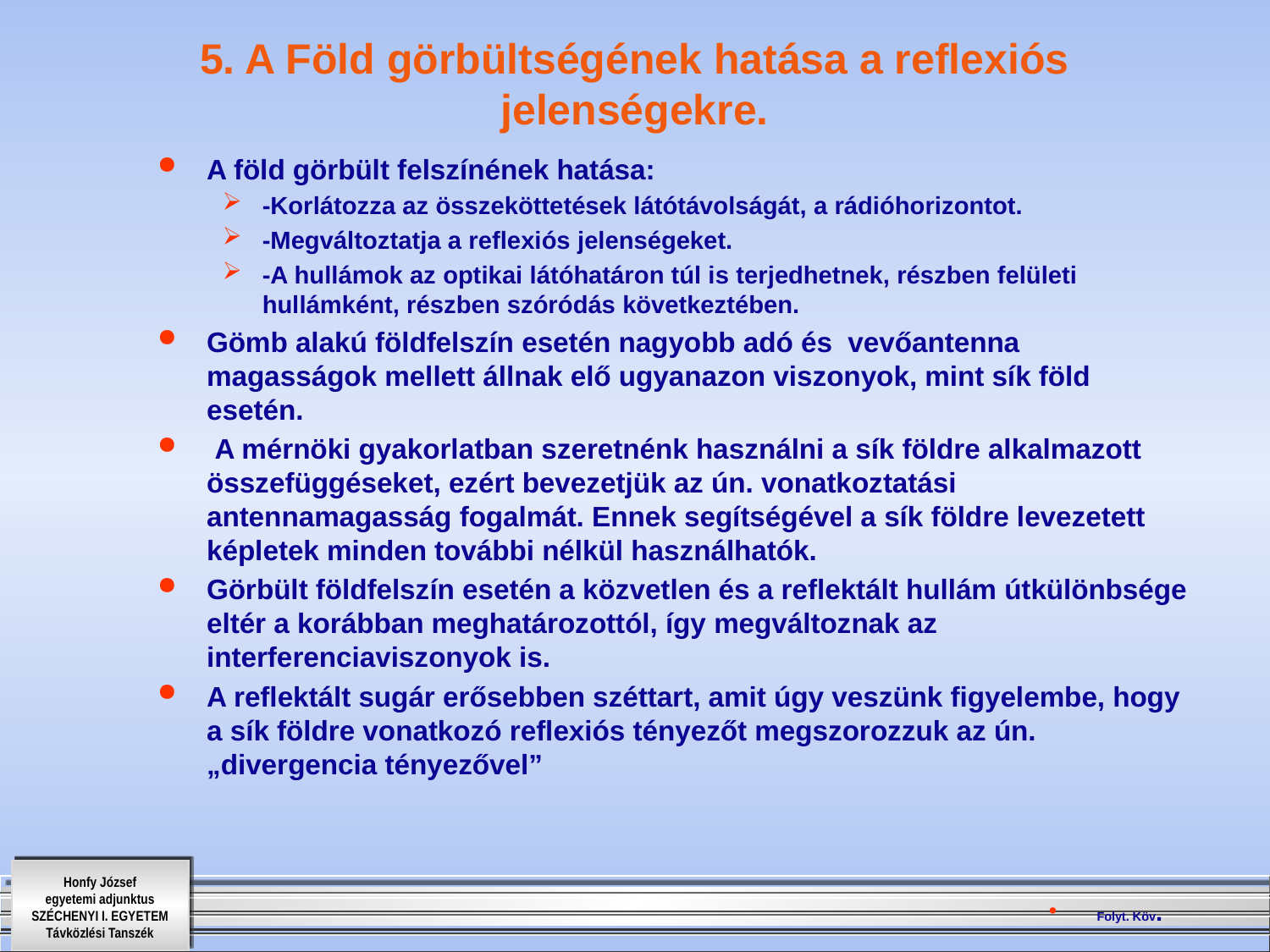

# 5. A Föld görbültségének hatása a reflexiós jelenségekre.
A föld görbült felszínének hatása:
-Korlátozza az összeköttetések látótávolságát, a rádióhorizontot.
-Megváltoztatja a reflexiós jelenségeket.
-A hullámok az optikai látóhatáron túl is terjedhetnek, részben felületi hullámként, részben szóródás következtében.
Gömb alakú földfelszín esetén nagyobb adó és  vevőantenna magasságok mellett állnak elő ugyanazon viszonyok, mint sík föld esetén.
 A mérnöki gyakorlatban szeretnénk használni a sík földre alkalmazott összefüggéseket, ezért bevezetjük az ún. vonatkoztatási antennamagasság fogalmát. Ennek segítségével a sík földre levezetett képletek minden további nélkül használhatók.
Görbült földfelszín esetén a közvetlen és a reflektált hullám útkülönbsége eltér a korábban meghatározottól, így megváltoznak az interferenciaviszonyok is.
A reflektált sugár erősebben széttart, amit úgy veszünk figyelembe, hogy a sík földre vonatkozó reflexiós tényezőt megszorozzuk az ún. „divergencia tényezővel”

Folyt. Köv.